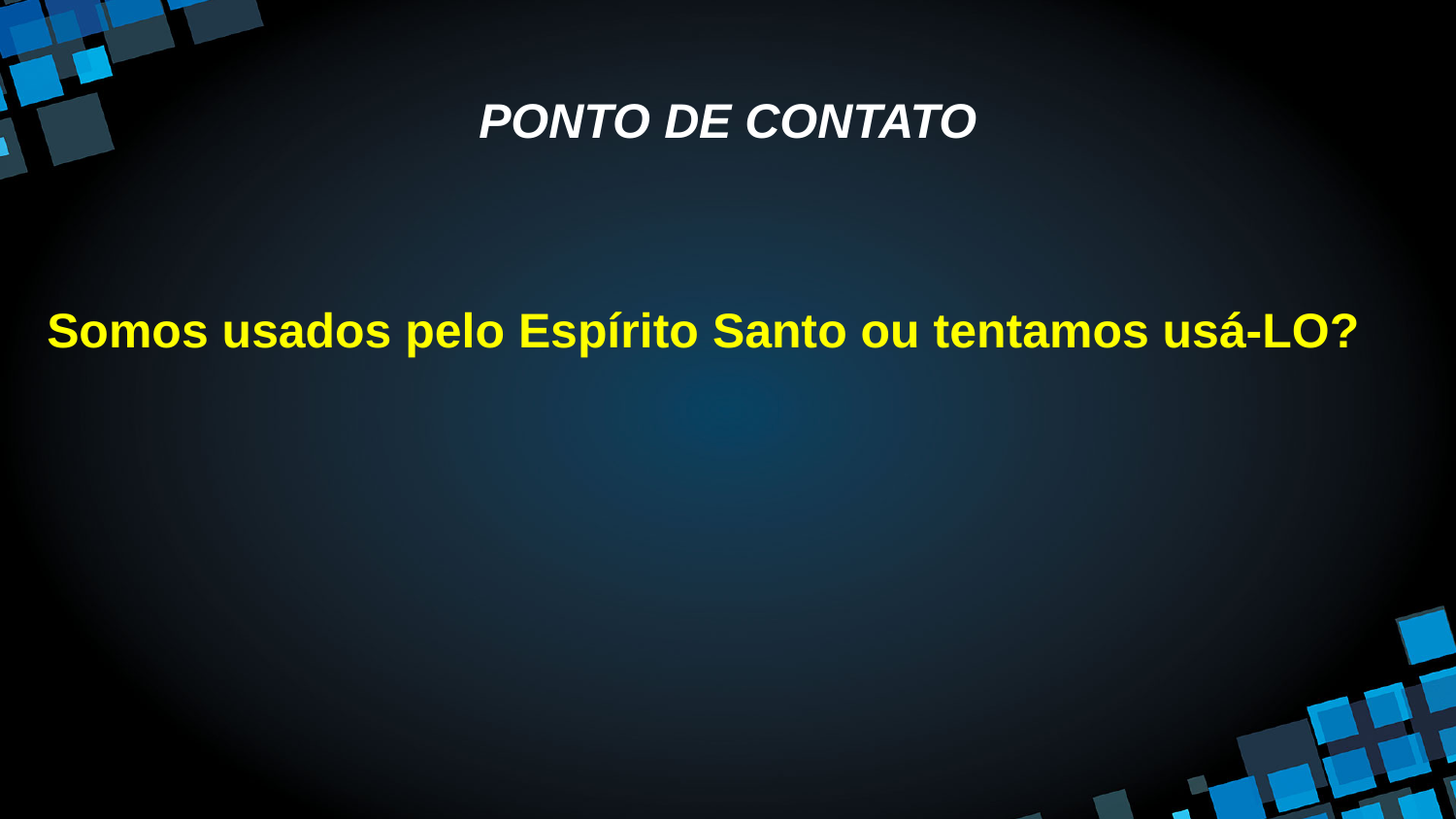

# PONTO DE CONTATO

Somos usados pelo Espírito Santo ou tentamos usá-LO?